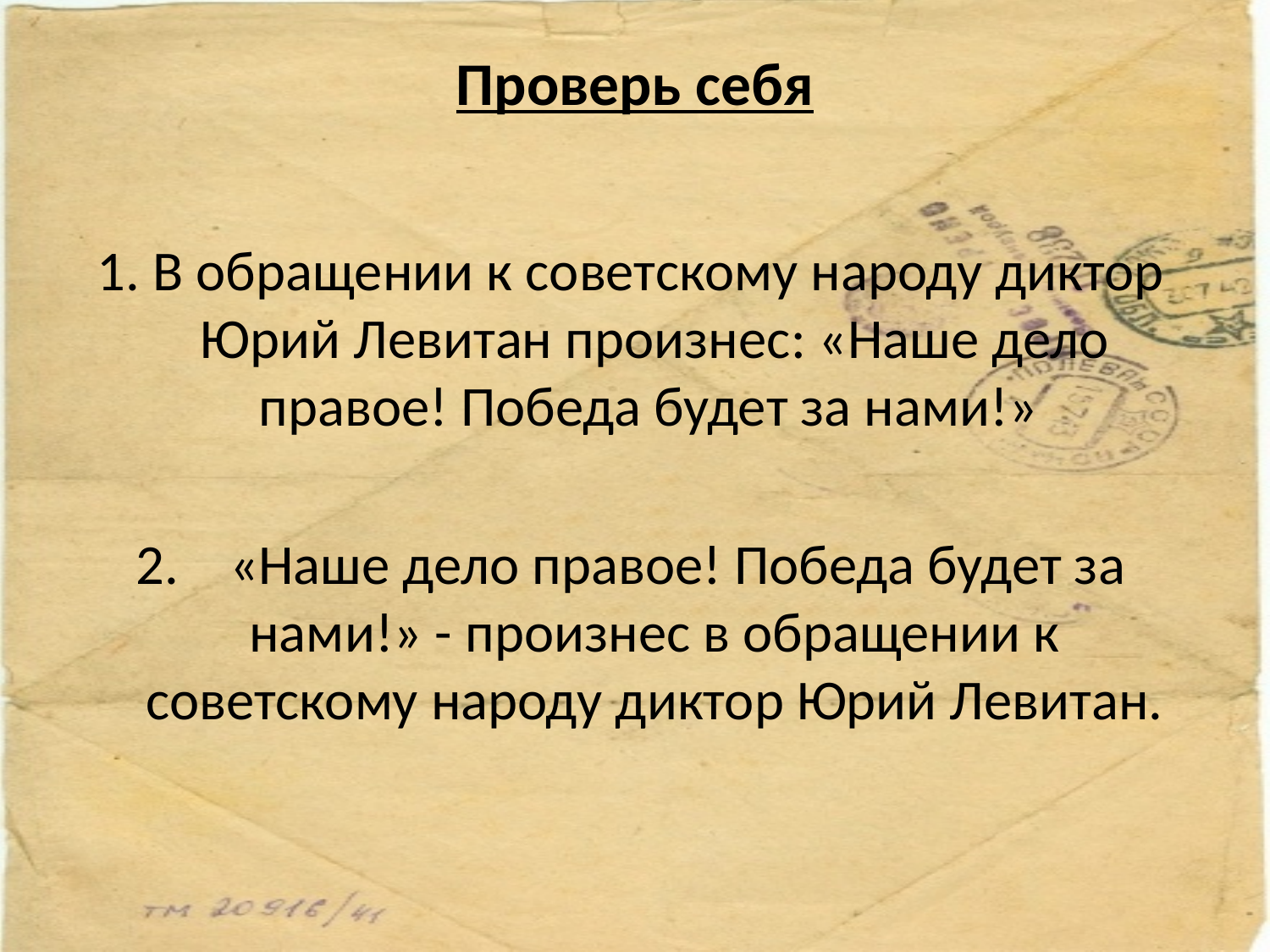

# Проверь себя

1. В обращении к советскому народу диктор Юрий Левитан произнес: «Наше дело правое! Победа будет за нами!»

2.    «Наше дело правое! Победа будет за нами!» - произнес в обращении к советскому народу диктор Юрий Левитан.